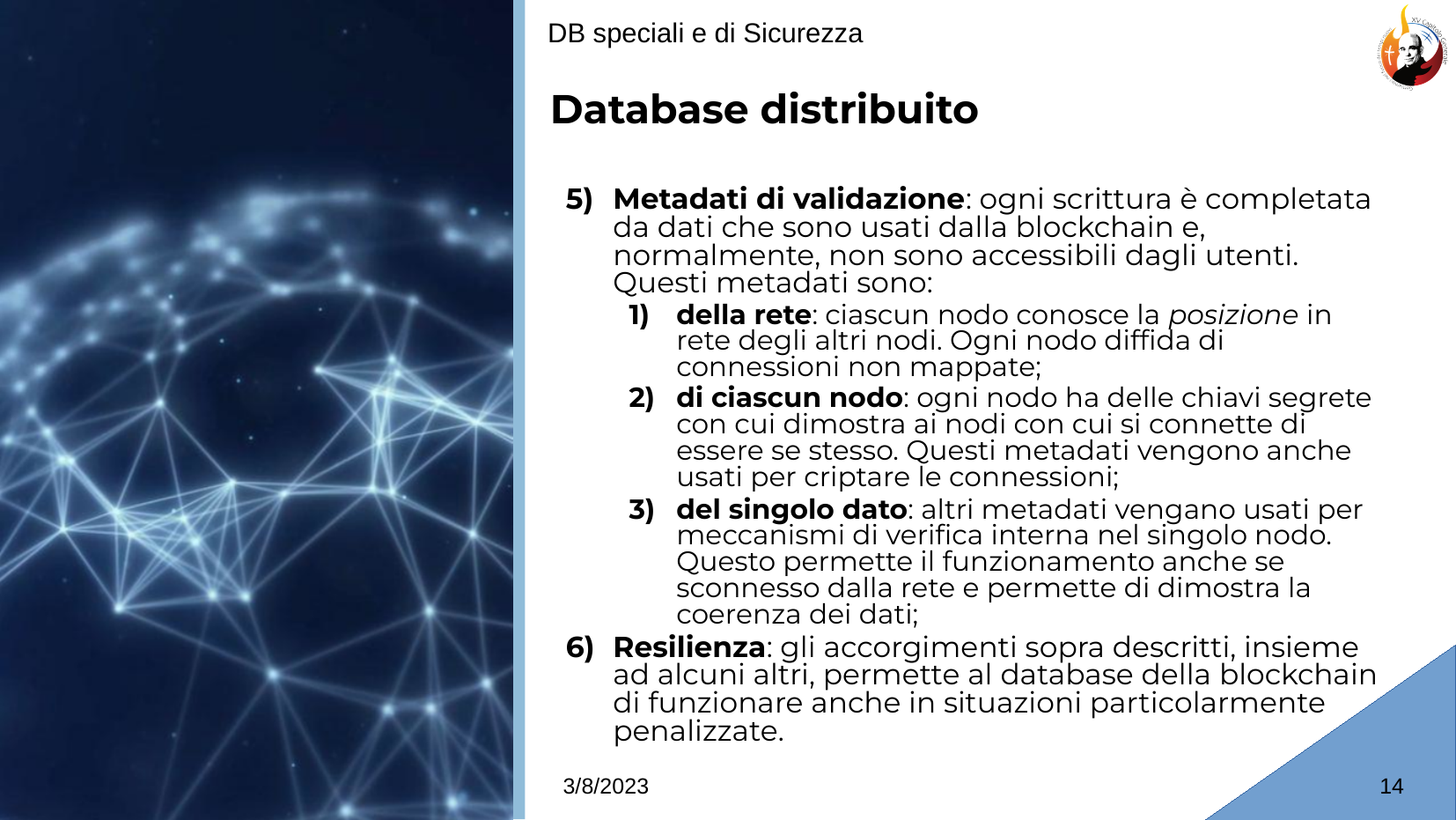

DB speciali e di Sicurezza
Database distribuito
# Metadati di validazione: ogni scrittura è completata da dati che sono usati dalla blockchain e, normalmente, non sono accessibili dagli utenti. Questi metadati sono:
della rete: ciascun nodo conosce la posizione in rete degli altri nodi. Ogni nodo diffida di connessioni non mappate;
di ciascun nodo: ogni nodo ha delle chiavi segrete con cui dimostra ai nodi con cui si connette di essere se stesso. Questi metadati vengono anche usati per criptare le connessioni;
del singolo dato: altri metadati vengano usati per meccanismi di verifica interna nel singolo nodo. Questo permette il funzionamento anche se sconnesso dalla rete e permette di dimostra la coerenza dei dati;
Resilienza: gli accorgimenti sopra descritti, insieme ad alcuni altri, permette al database della blockchain di funzionare anche in situazioni particolarmente penalizzate.